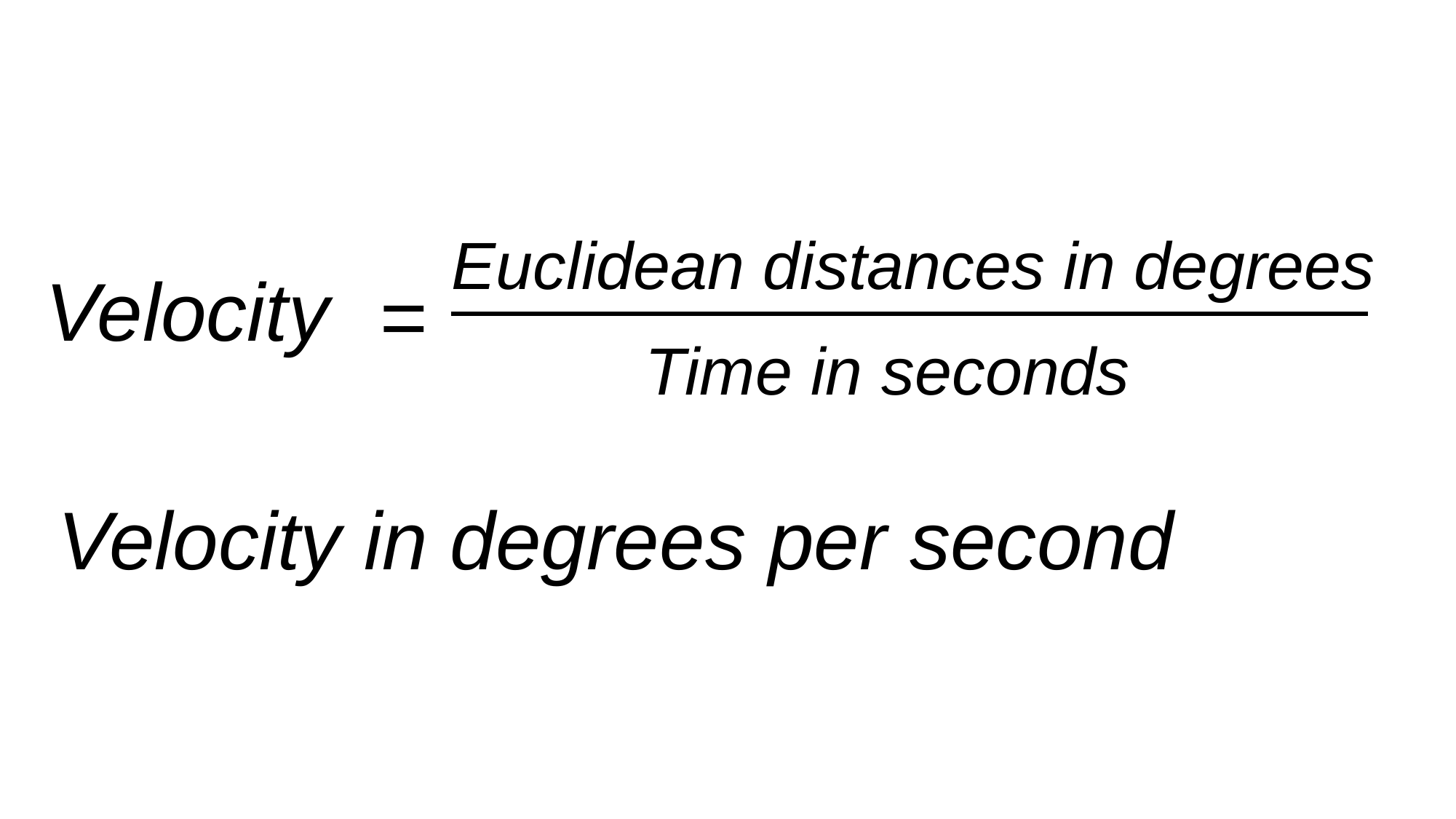

Euclidean distances in degrees
Velocity
=
Time in seconds
Velocity in degrees per second